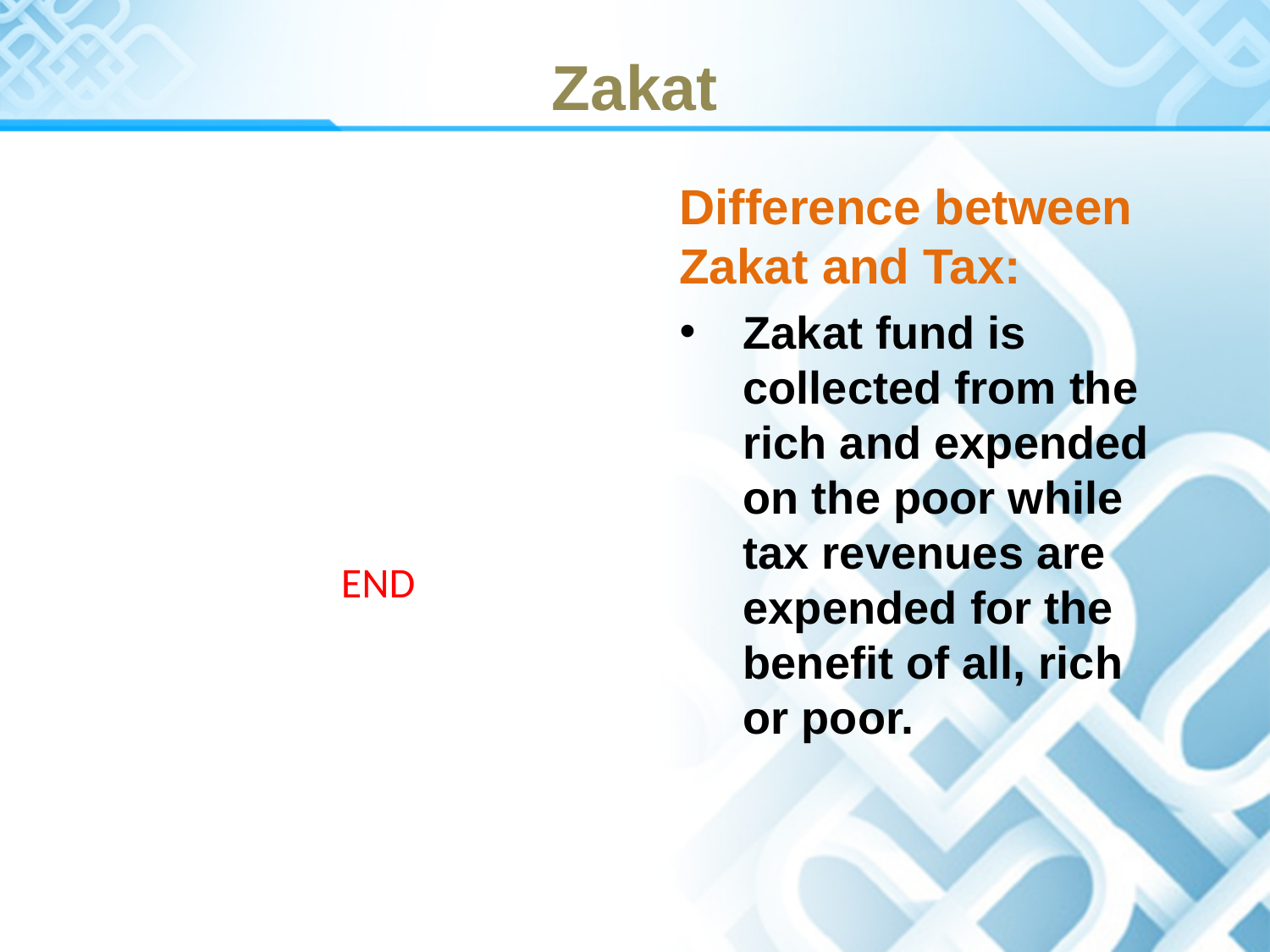

Zakat
Difference between Zakat and Tax:
Zakat fund is collected from the rich and expended on the poor while tax revenues are expended for the benefit of all, rich or poor.
END